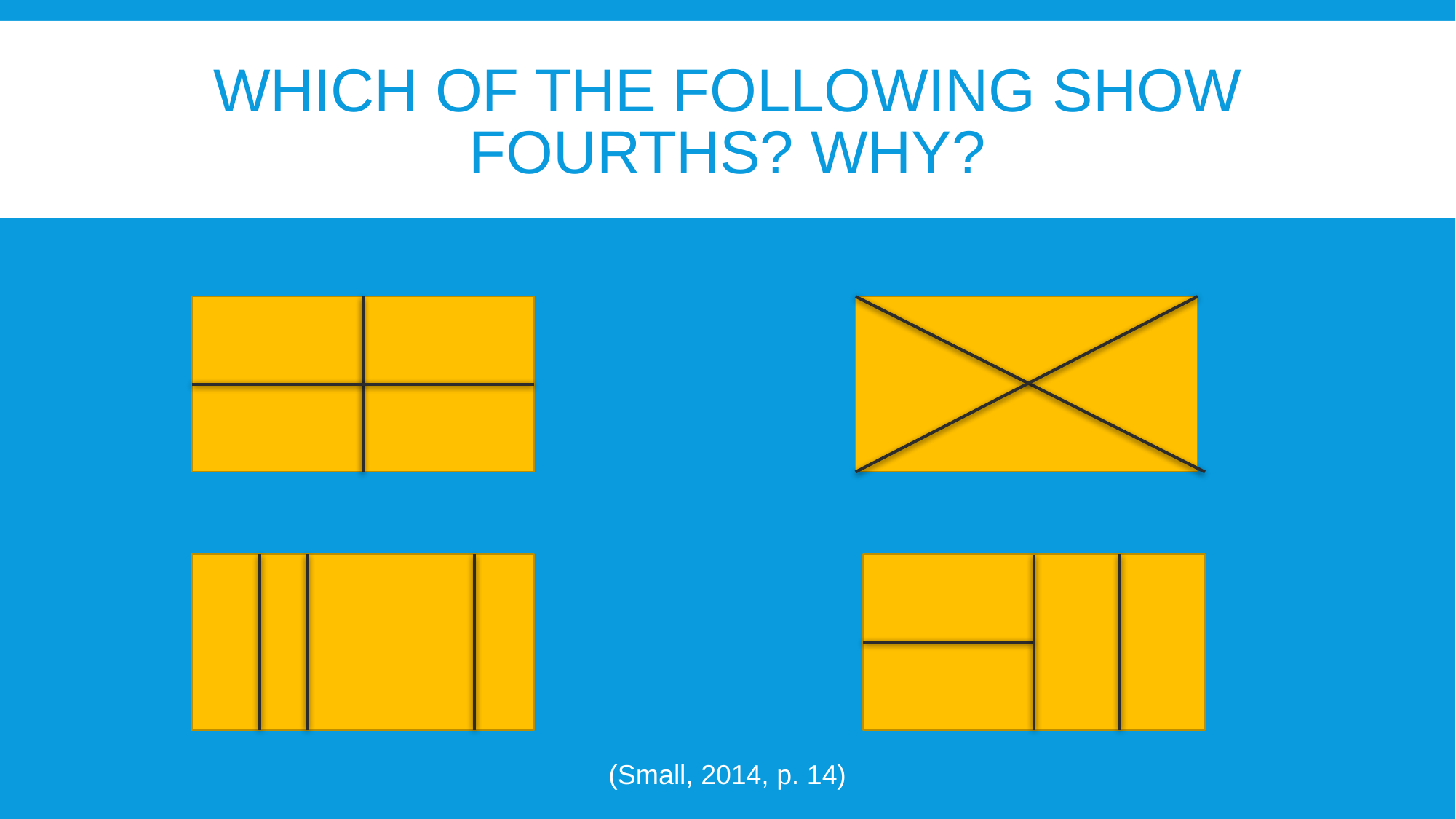

# Which of the following show fourths? Why?

(Small, 2014, p. 14)